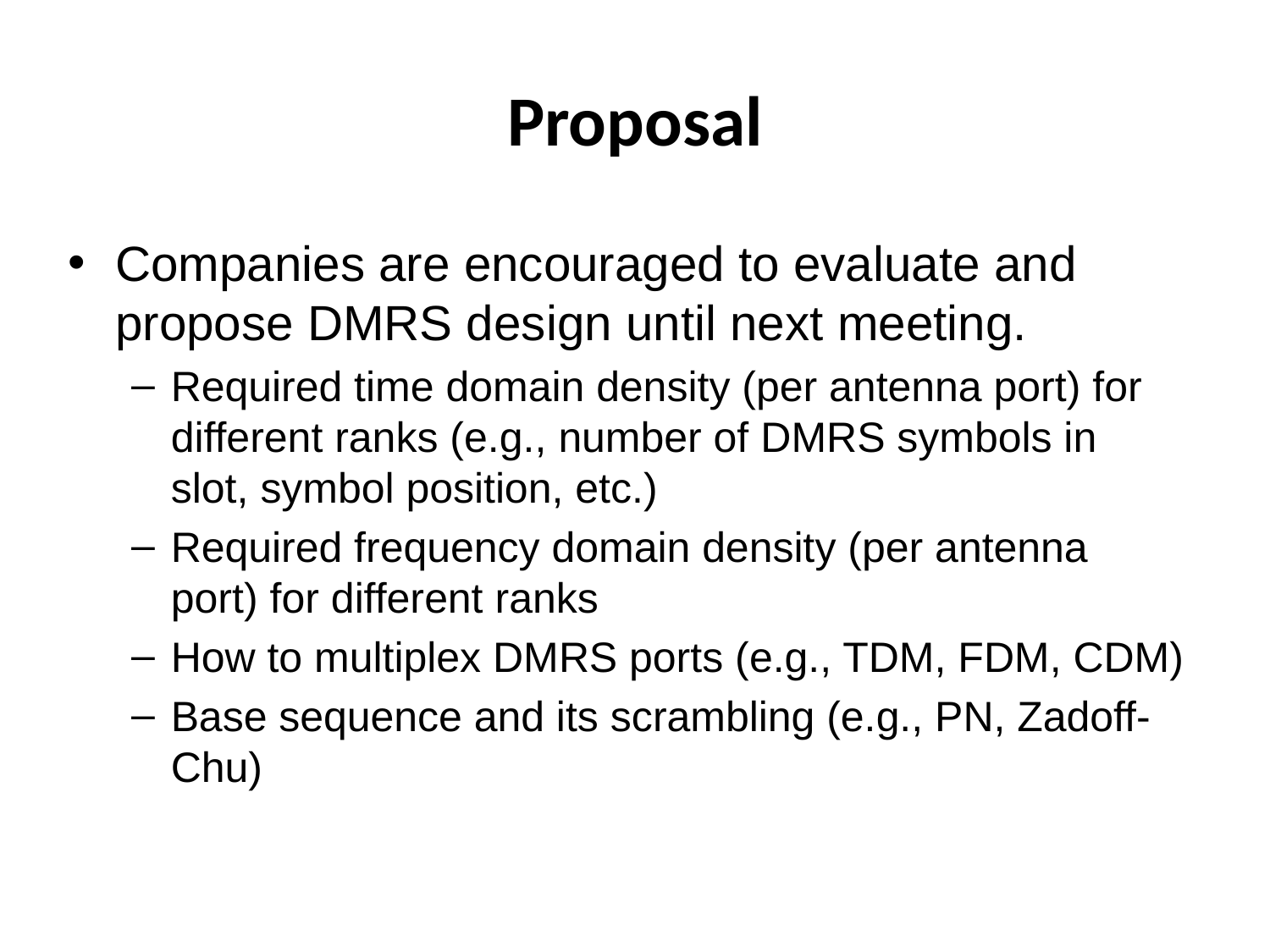

# Proposal
Companies are encouraged to evaluate and propose DMRS design until next meeting.
Required time domain density (per antenna port) for different ranks (e.g., number of DMRS symbols in slot, symbol position, etc.)
Required frequency domain density (per antenna port) for different ranks
How to multiplex DMRS ports (e.g., TDM, FDM, CDM)
Base sequence and its scrambling (e.g., PN, Zadoff-Chu)